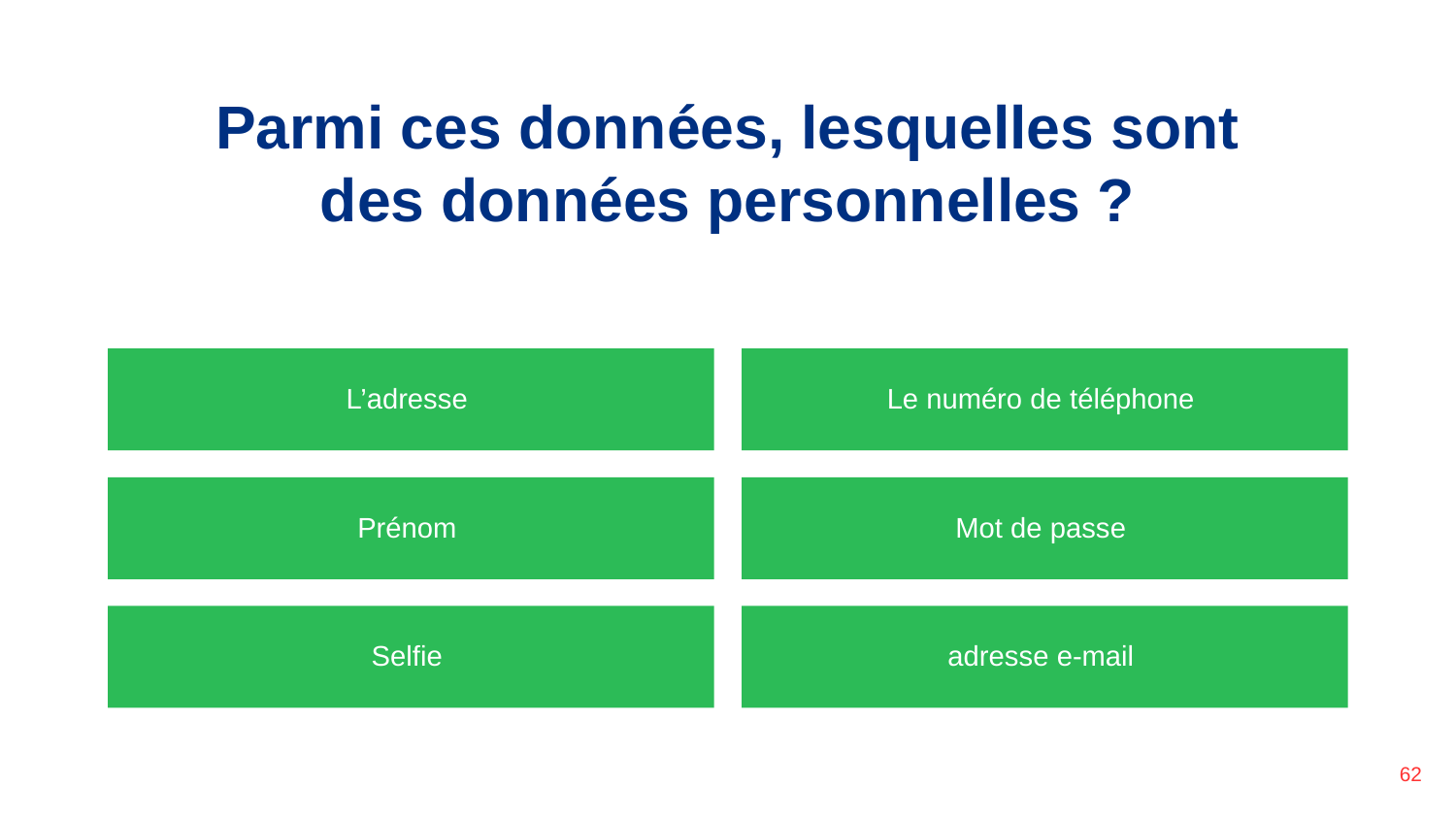

Parmi ces données, lesquelles sont des données personnelles ?

L’adresse

Le numéro de téléphone

Prénom

Mot de passe

Selfie

adresse e-mail
62